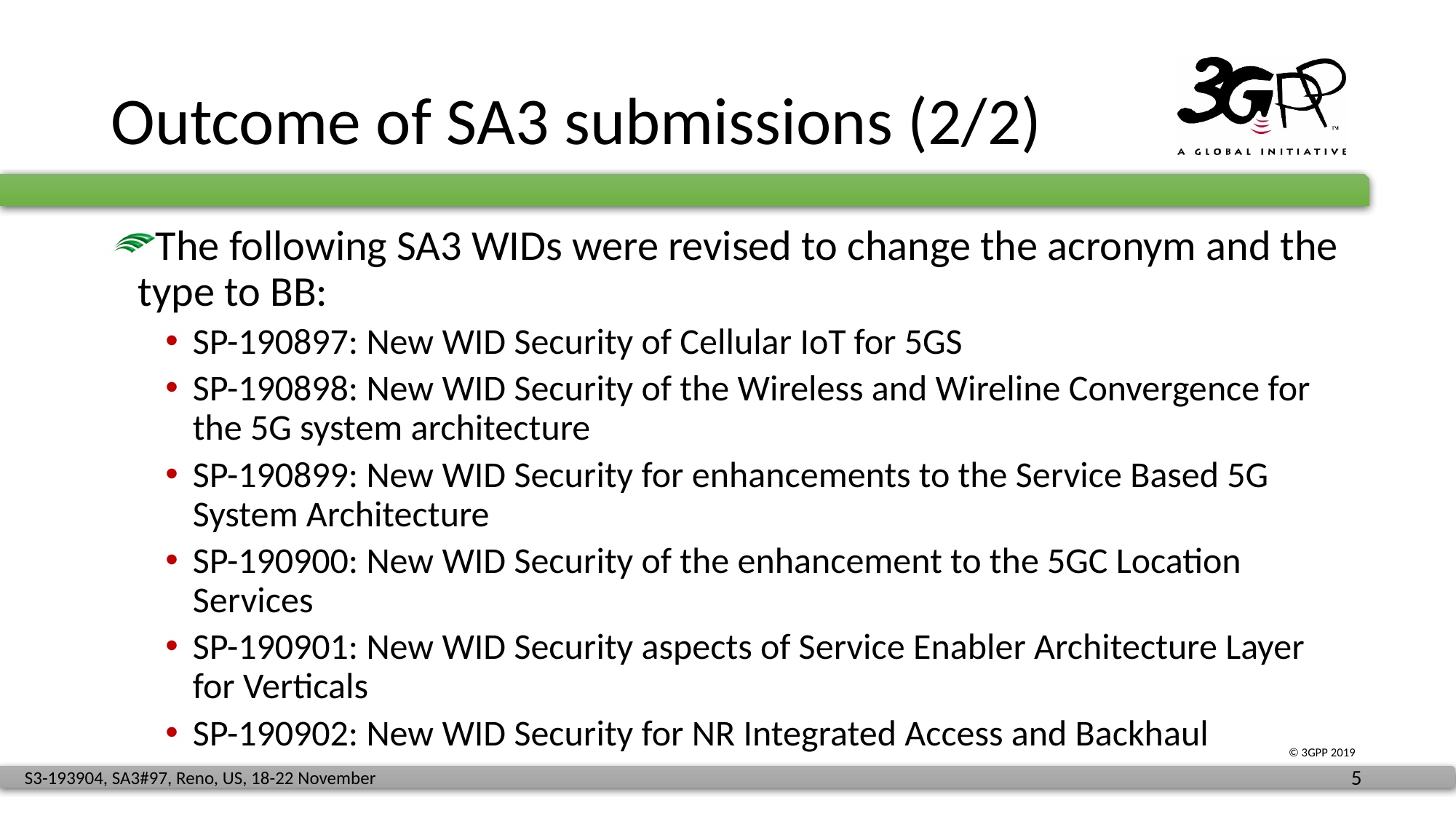

# Outcome of SA3 submissions (2/2)
The following SA3 WIDs were revised to change the acronym and the type to BB:
SP-190897: New WID Security of Cellular IoT for 5GS
SP-190898: New WID Security of the Wireless and Wireline Convergence for the 5G system architecture
SP-190899: New WID Security for enhancements to the Service Based 5G System Architecture
SP-190900: New WID Security of the enhancement to the 5GC Location Services
SP-190901: New WID Security aspects of Service Enabler Architecture Layer for Verticals
SP-190902: New WID Security for NR Integrated Access and Backhaul